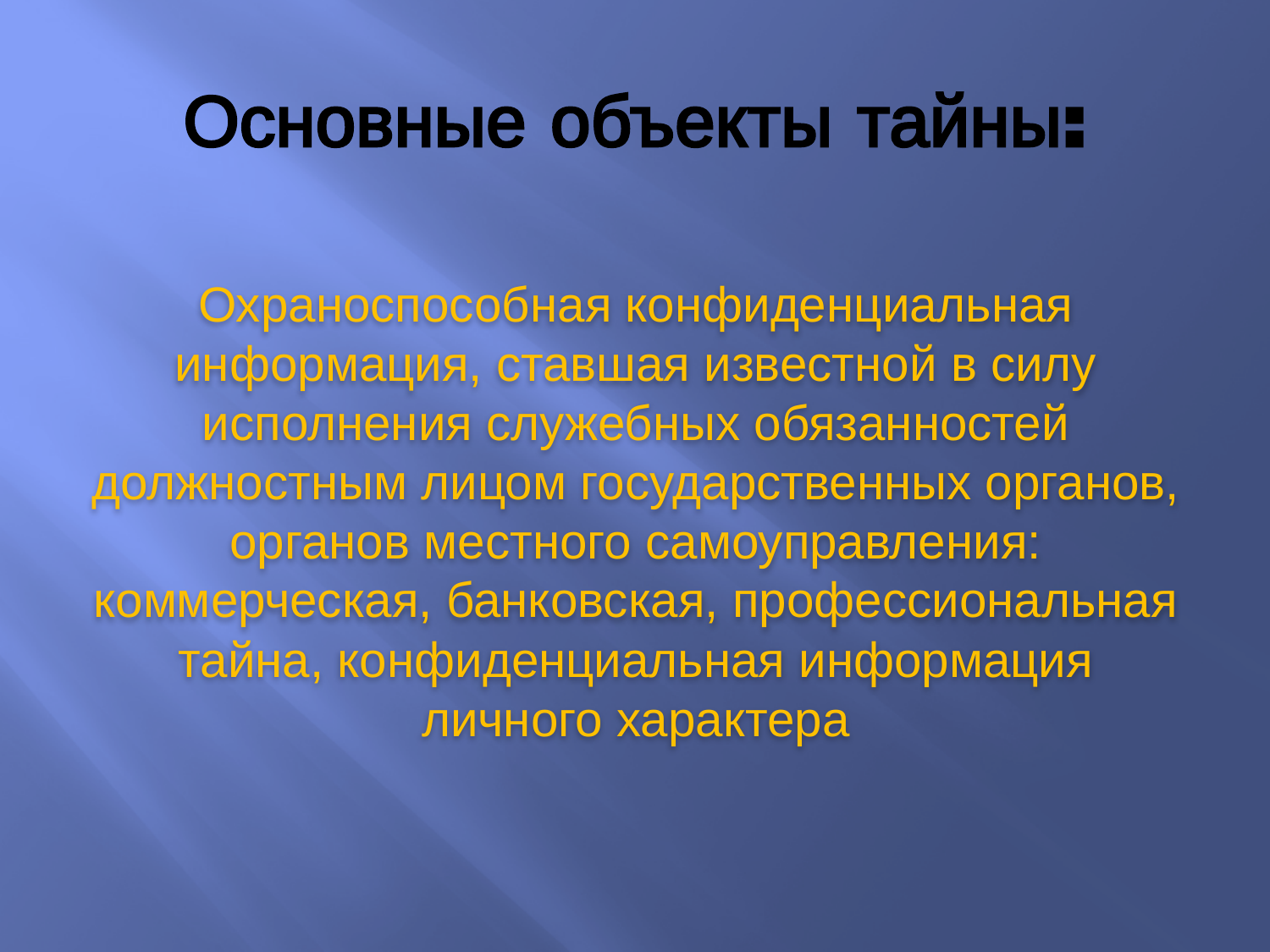

# Основные объекты тайны:
Охраноспособная конфиденциальная информация, ставшая известной в силу исполнения служебных обязанностей должностным лицом государственных органов, органов местного самоуправления: коммерческая, банковская, профессиональная тайна, конфиденциальная информация личного характера